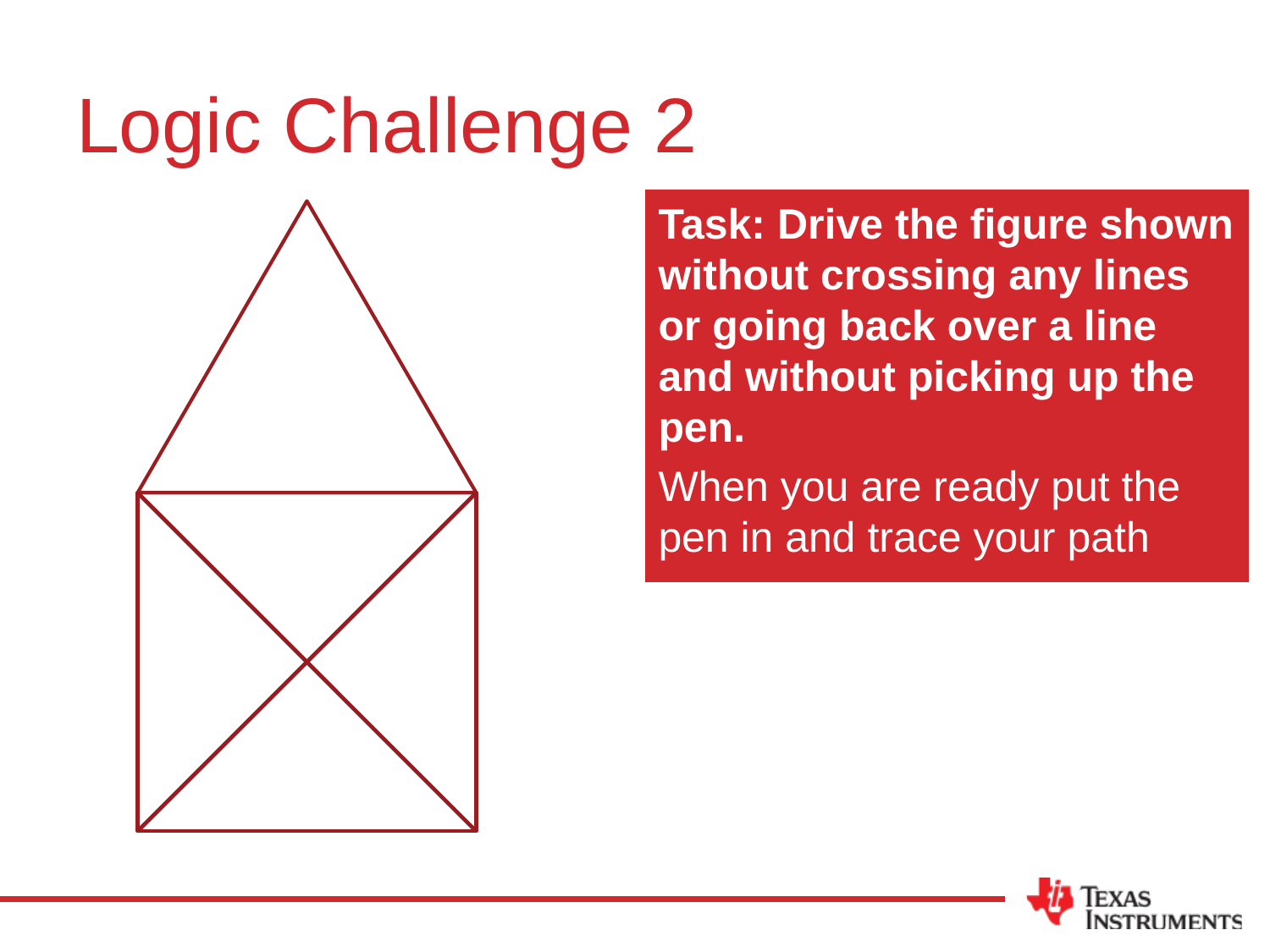

# Logic Challenge 2
Task: Drive the figure shown without crossing any lines or going back over a line and without picking up the pen.
When you are ready put the pen in and trace your path